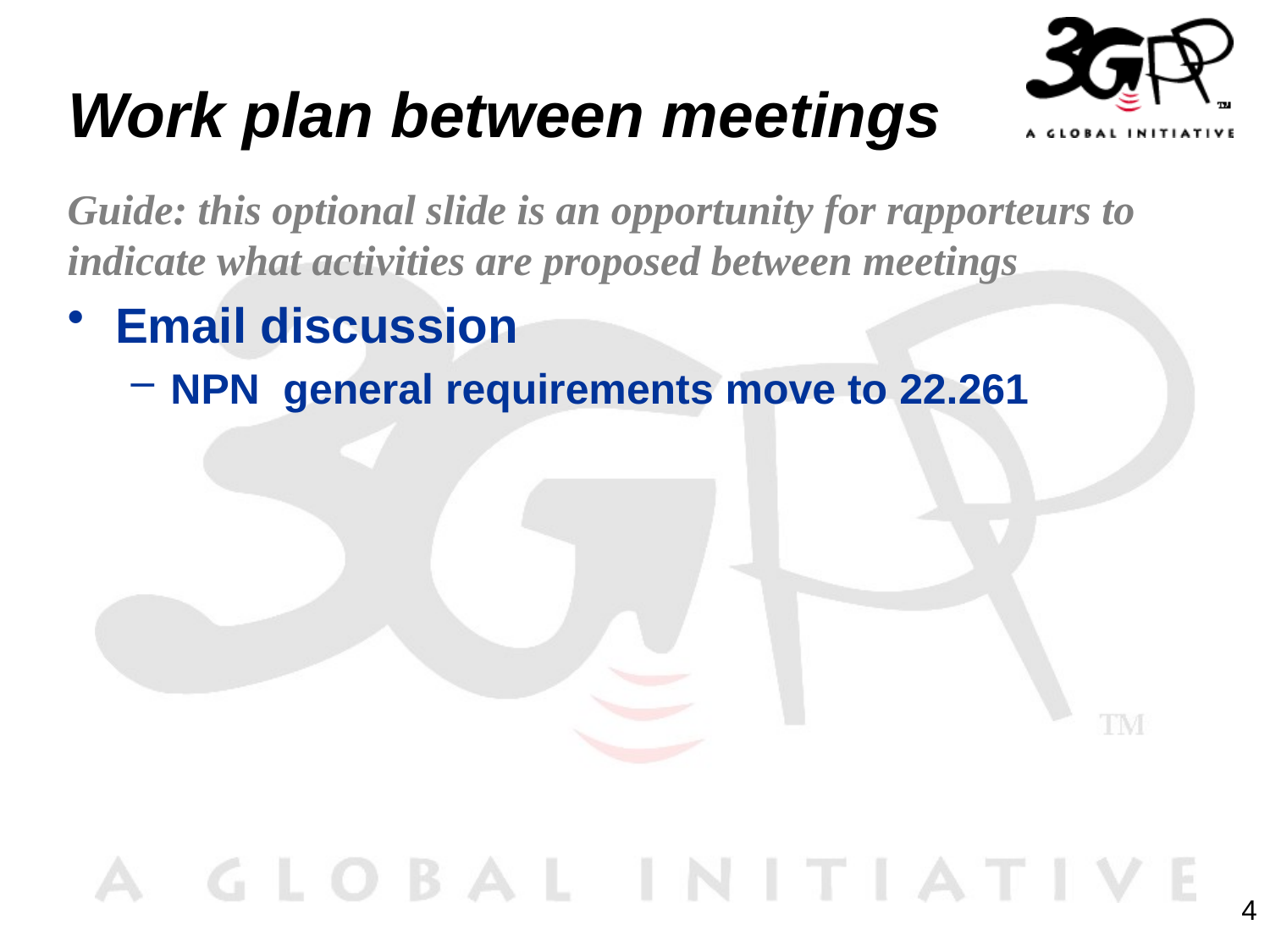

# Work plan between meetings
Guide: this optional slide is an opportunity for rapporteurs to indicate what activities are proposed between meetings
Email discussion
NPN  general requirements move to 22.261

4